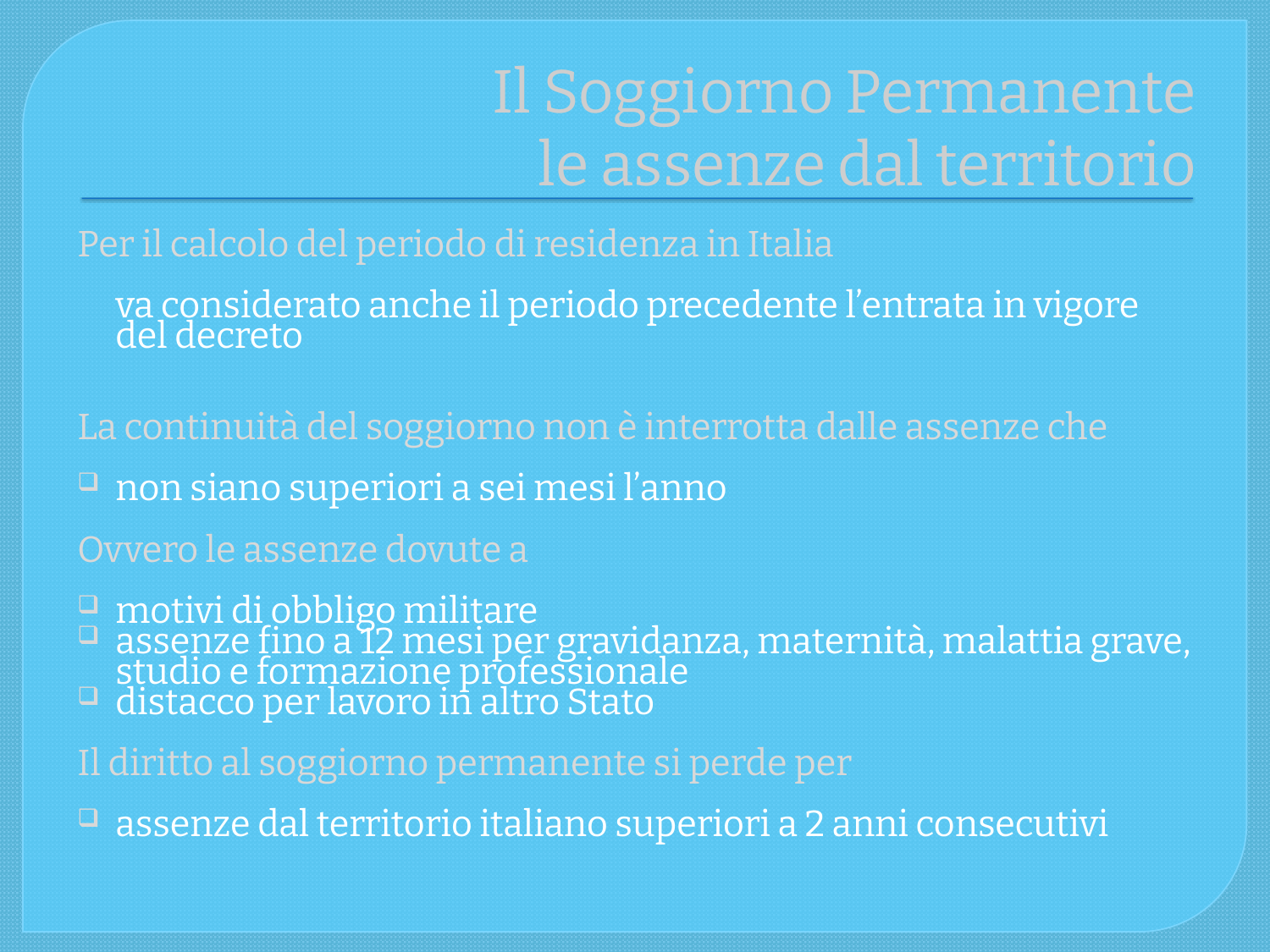

# Il Soggiorno Permanente le assenze dal territorio
Per il calcolo del periodo di residenza in Italia

	va considerato anche il periodo precedente l’entrata in vigore del decreto

La continuità del soggiorno non è interrotta dalle assenze che

non siano superiori a sei mesi l’anno

Ovvero le assenze dovute a

motivi di obbligo militare
assenze fino a 12 mesi per gravidanza, maternità, malattia grave, studio e formazione professionale
distacco per lavoro in altro Stato

Il diritto al soggiorno permanente si perde per

assenze dal territorio italiano superiori a 2 anni consecutivi